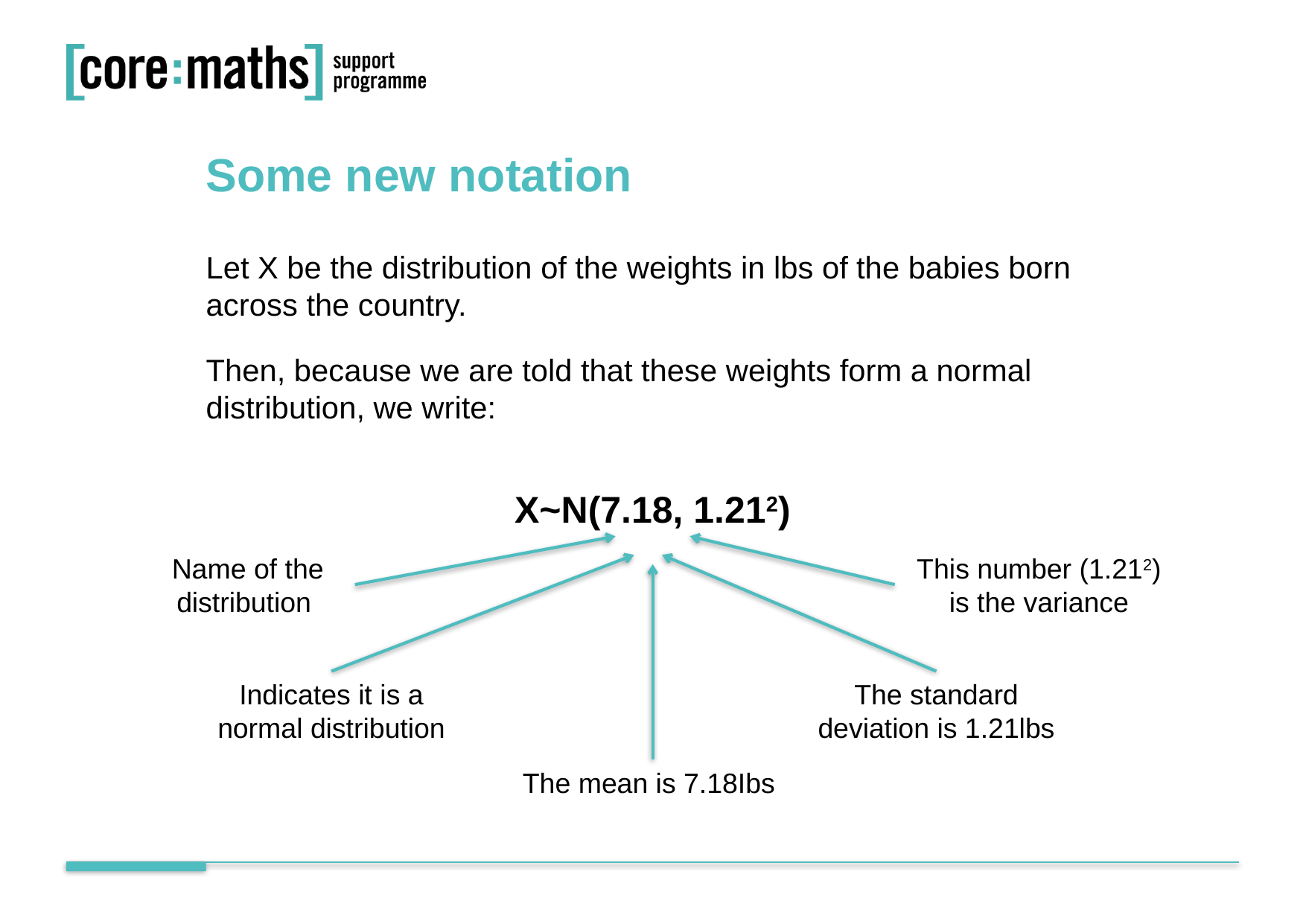

Some new notation
Let X be the distribution of the weights in lbs of the babies born across the country.
Then, because we are told that these weights form a normal distribution, we write:
X~N(7.18, 1.212)
Name of the distribution
This number (1.212) is the variance
Indicates it is a normal distribution
The standard deviation is 1.21lbs
The mean is 7.18Ibs